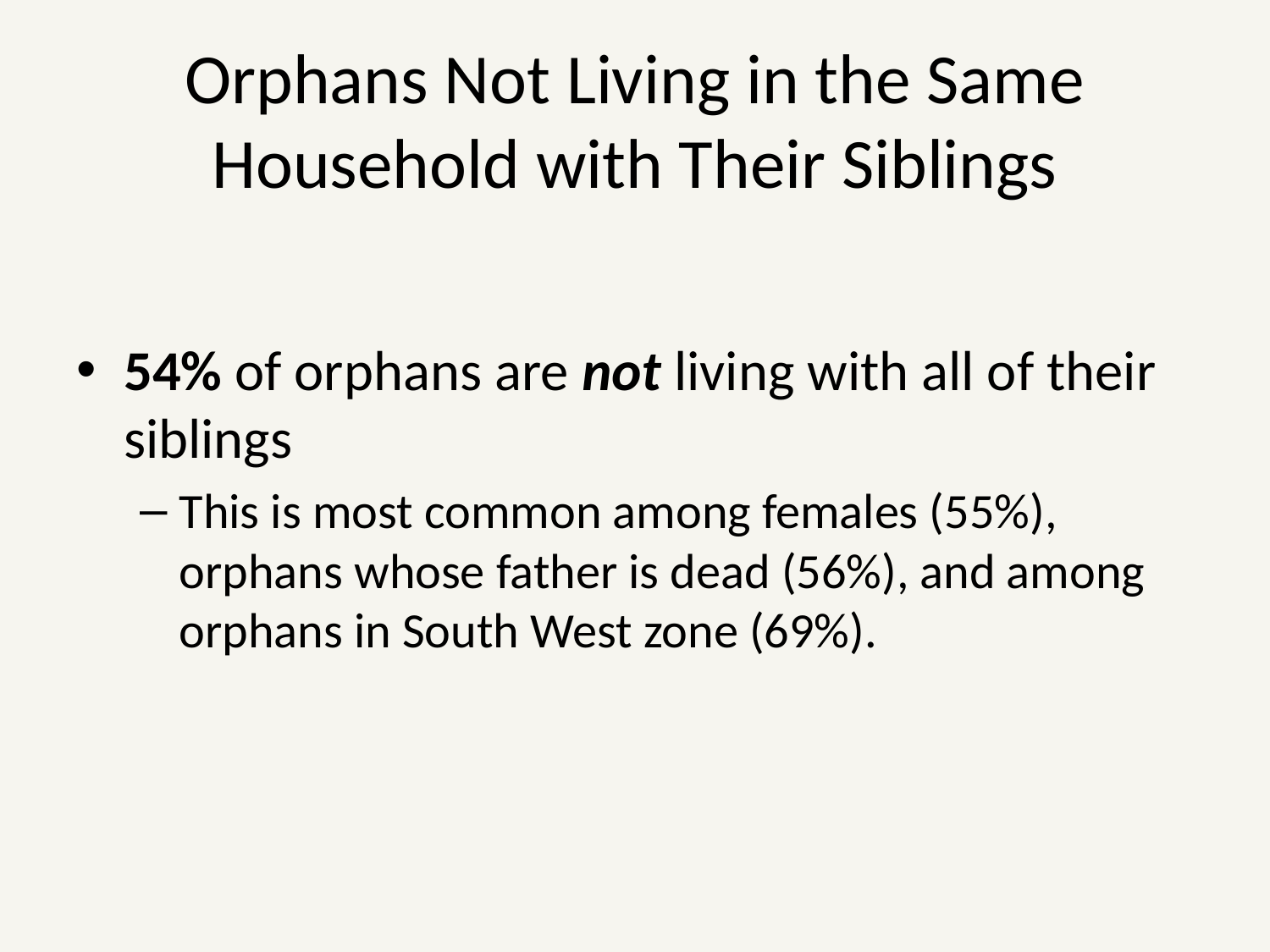

# Orphans Not Living in the Same Household with Their Siblings
54% of orphans are not living with all of their siblings
This is most common among females (55%), orphans whose father is dead (56%), and among orphans in South West zone (69%).